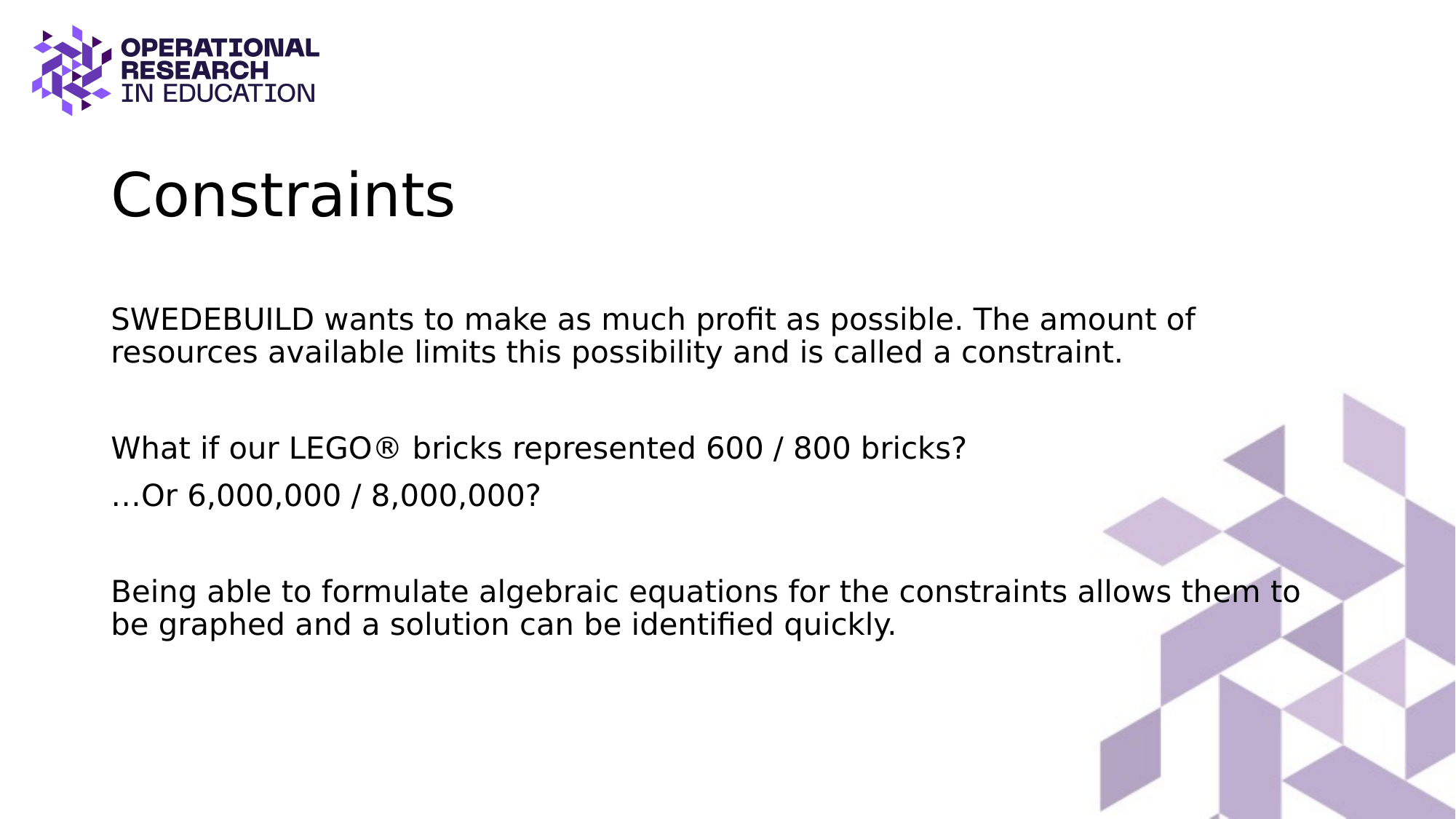

# Constraints
SWEDEBUILD wants to make as much profit as possible. The amount of resources available limits this possibility and is called a constraint.

What if our LEGO® bricks represented 600 / 800 bricks?
…Or 6,000,000 / 8,000,000?

Being able to formulate algebraic equations for the constraints allows them to be graphed and a solution can be identified quickly.